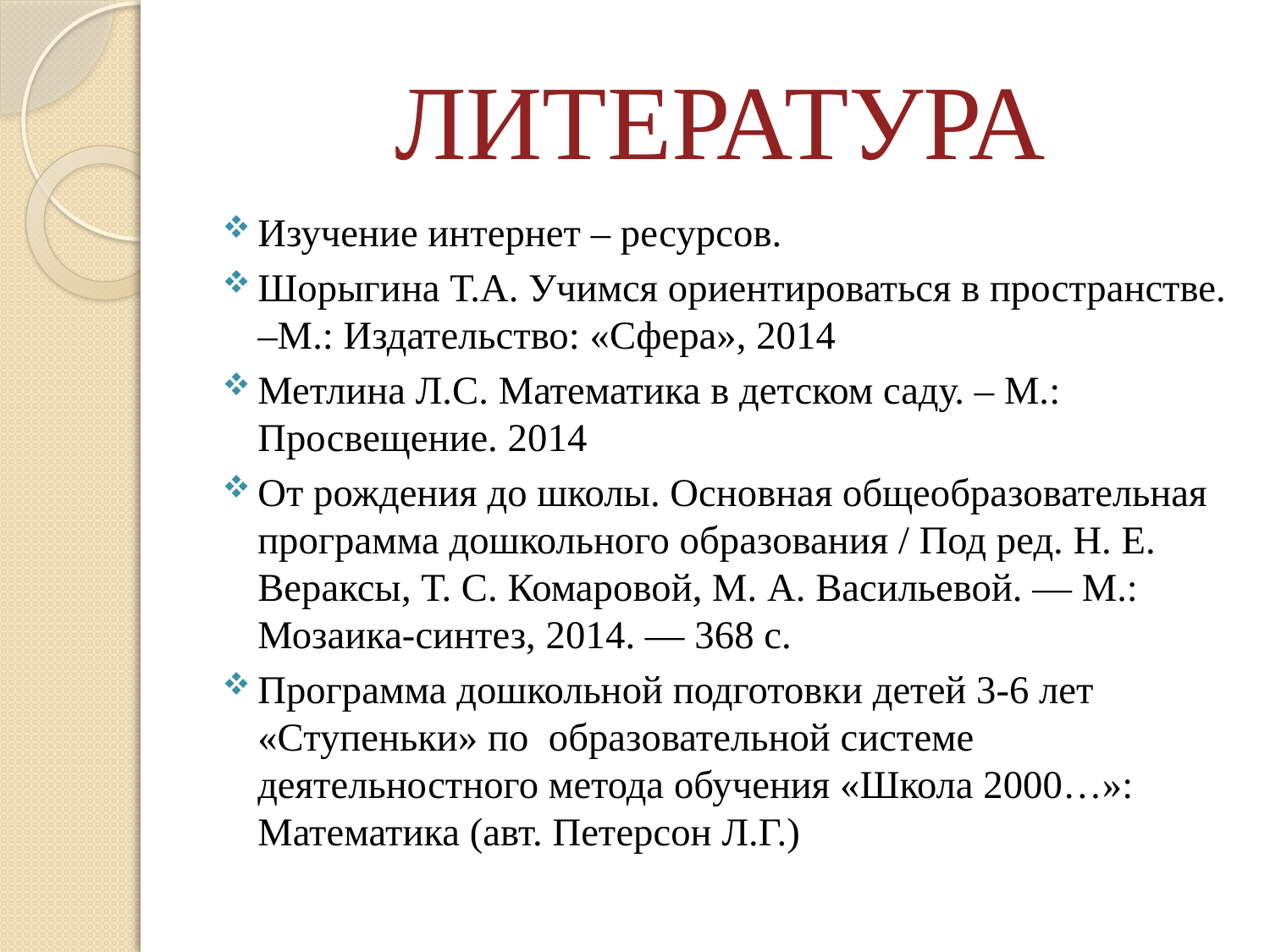

# ЛИТЕРАТУРА
Изучение интернет – ресурсов.
Шорыгина Т.А. Учимся ориентироваться в пространстве. –М.: Издательство: «Сфера», 2014
Метлина Л.С. Математика в детском саду. – М.: Просвещение. 2014
От рождения до школы. Основная общеобразовательная программа дошкольного образования / Под ред. Н. Е. Вераксы, Т. С. Комаровой, М. А. Васильевой. — М.: Мозаика-синтез, 2014. — 368 с.
Программа дошкольной подготовки детей 3-6 лет «Ступеньки» по  образовательной системе деятельностного метода обучения «Школа 2000…»: Математика (авт. Петерсон Л.Г.)